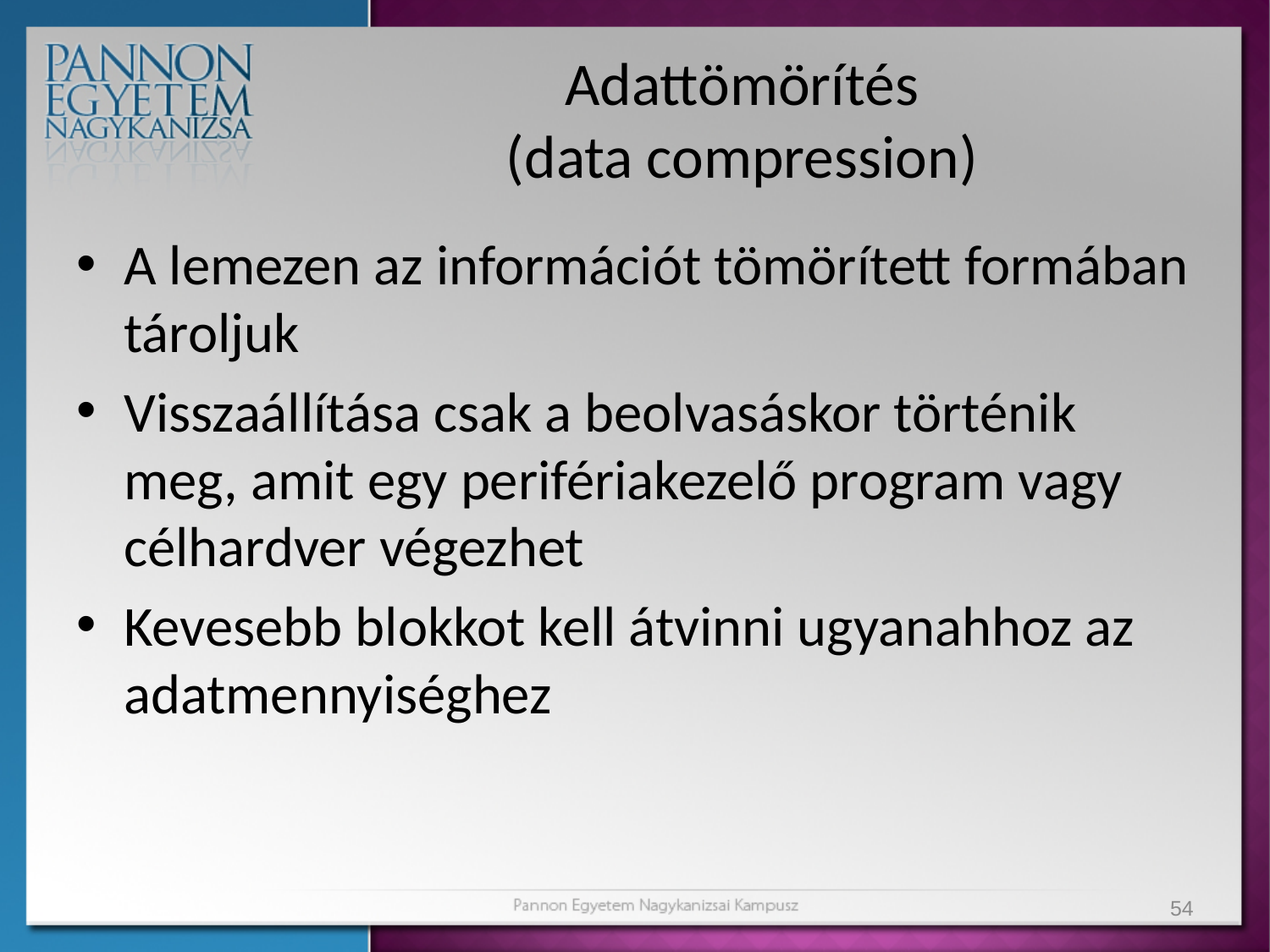

# Adattömörítés (data compression)
A lemezen az információt tömörített formában tároljuk
Visszaállítása csak a beolvasáskor történik meg, amit egy perifériakezelő program vagy célhardver végezhet
Kevesebb blokkot kell átvinni ugyanahhoz az adatmennyiséghez
54